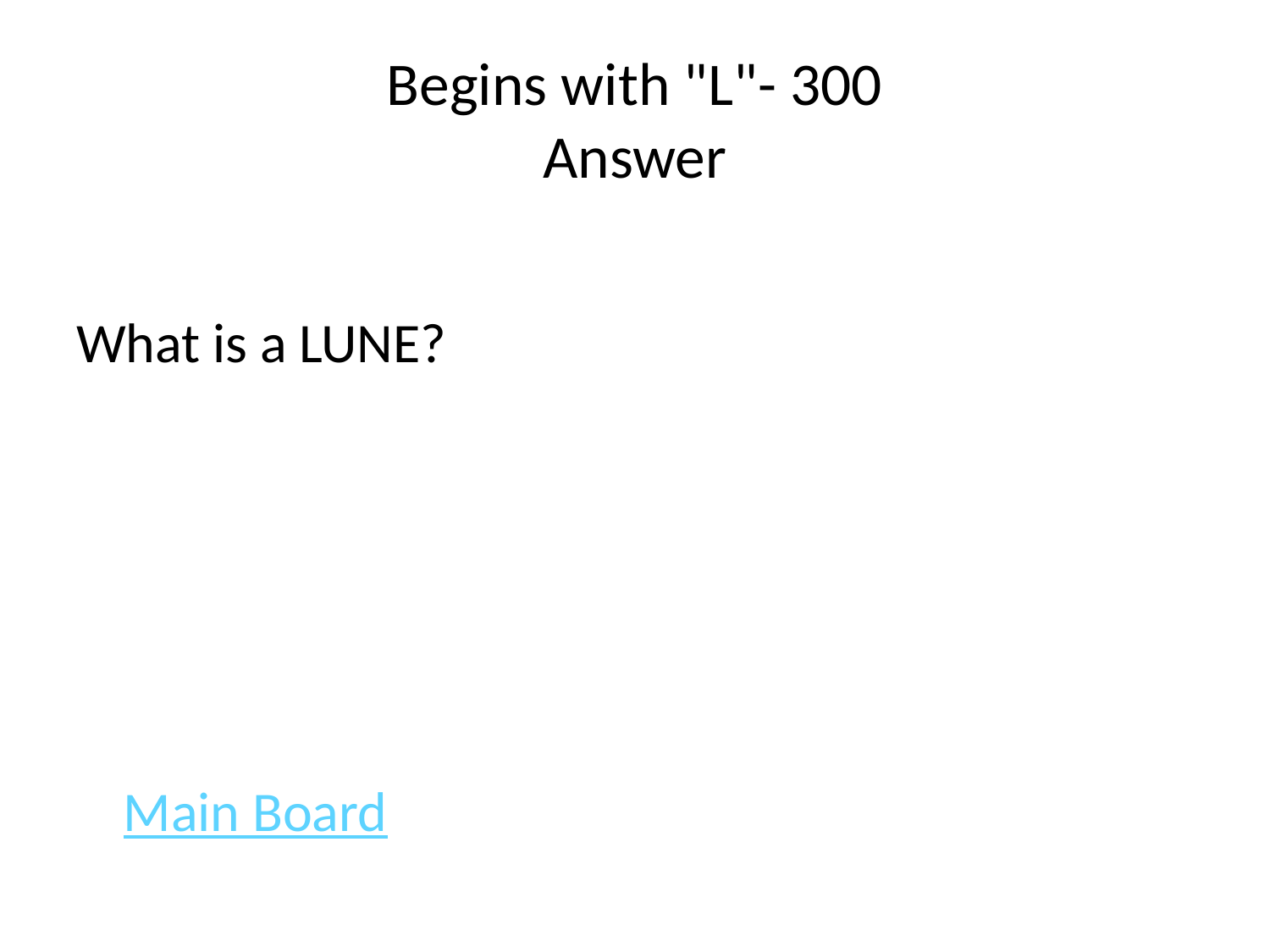

# Begins with "L"- 300 Answer

What is a LUNE?

							Main Board